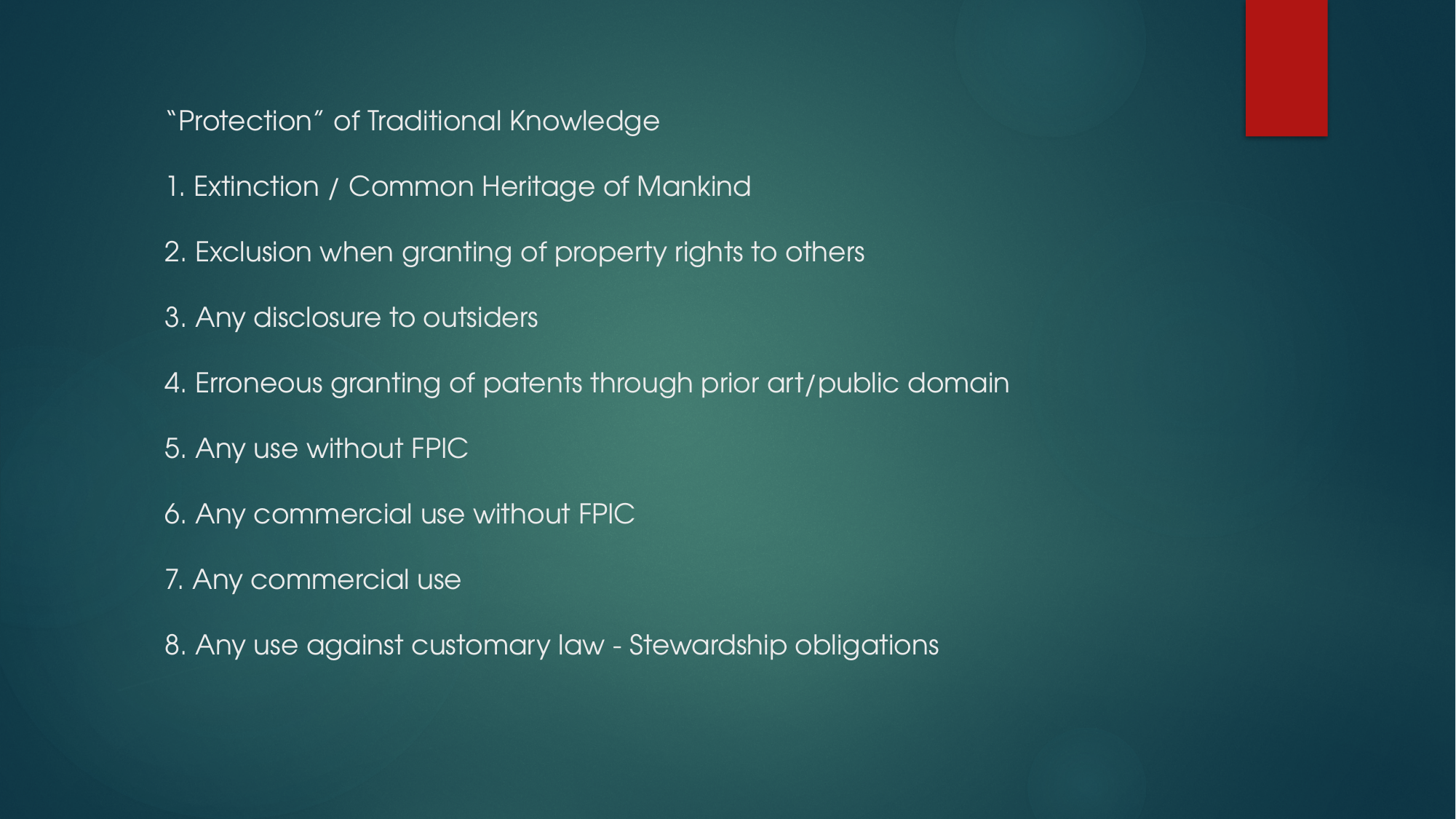

# “Protection” of Traditional Knowledge 1. Extinction / Common Heritage of Mankind 2. Exclusion when granting of property rights to others 3. Any disclosure to outsiders 4. Erroneous granting of patents through prior art/public domain 5. Any use without FPIC 6. Any commercial use without FPIC 7. Any commercial use 8. Any use against customary law - Stewardship obligations